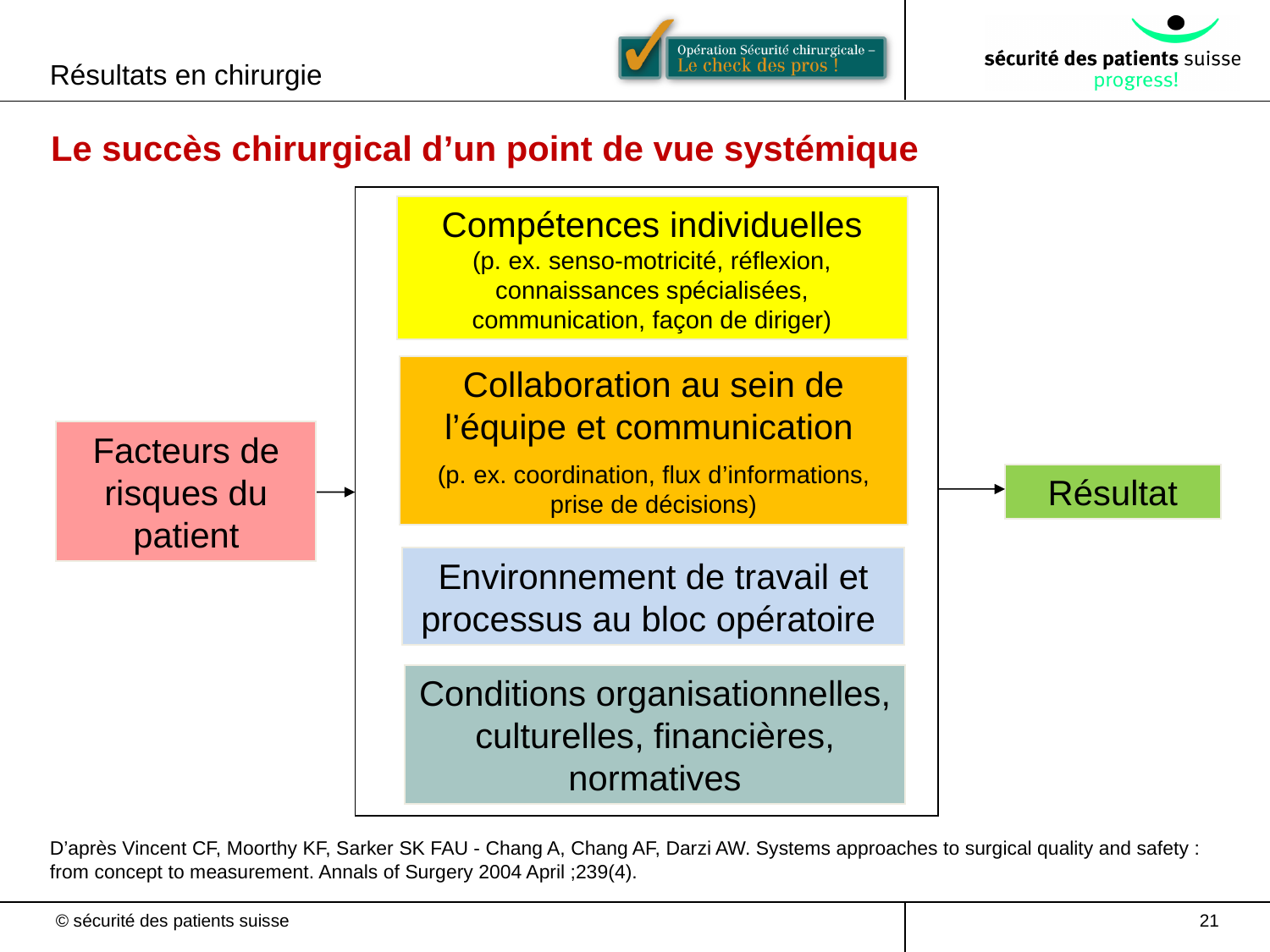

Résultats en chirurgie
Le succès chirurgical d’un point de vue systémique

Compétences individuelles
(p. ex. senso-motricité, réflexion, connaissances spécialisées, communication, façon de diriger)
Collaboration au sein de l’équipe et communication
(p. ex. coordination, flux d’informations,
prise de décisions)
Facteurs de risques du patient
Résultat

Environnement de travail et processus au bloc opératoire
Conditions organisationnelles, culturelles, financières, normatives
D’après Vincent CF, Moorthy KF, Sarker SK FAU - Chang A, Chang AF, Darzi AW. Systems approaches to surgical quality and safety : from concept to measurement. Annals of Surgery 2004 April ;239(4).
21